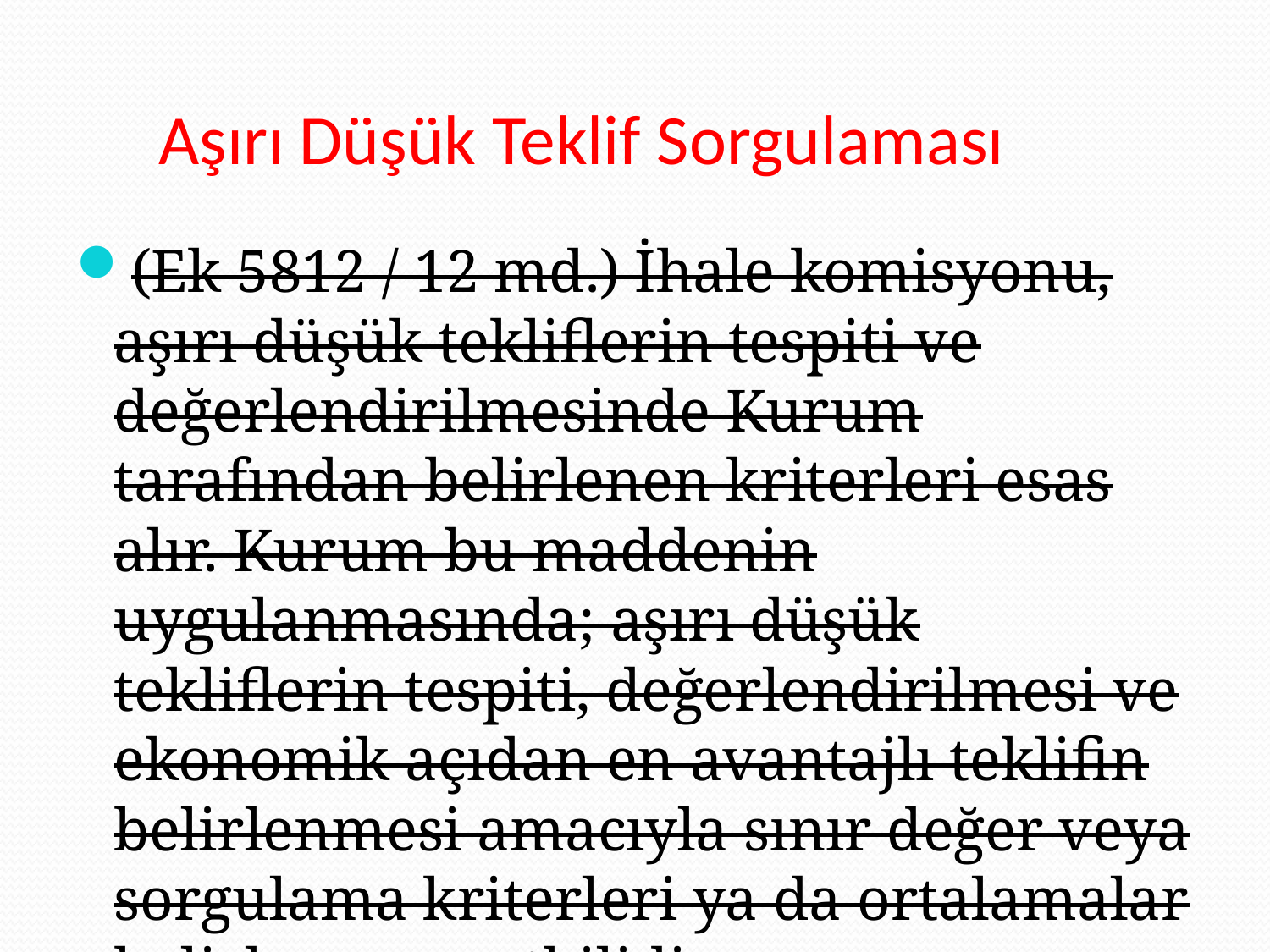

# Aşırı Düşük Teklif Sorgulaması
(Ek 5812 / 12 md.) İhale komisyonu, aşırı düşük tekliflerin tespiti ve değerlendirilmesinde Kurum tarafından belirlenen kriterleri esas alır. Kurum bu maddenin uygulanmasında; aşırı düşük tekliflerin tespiti, değerlendirilmesi ve ekonomik açıdan en avantajlı teklifin belirlenmesi amacıyla sınır değer veya sorgulama kriterleri ya da ortalamalar belirlemeye yetkilidir.